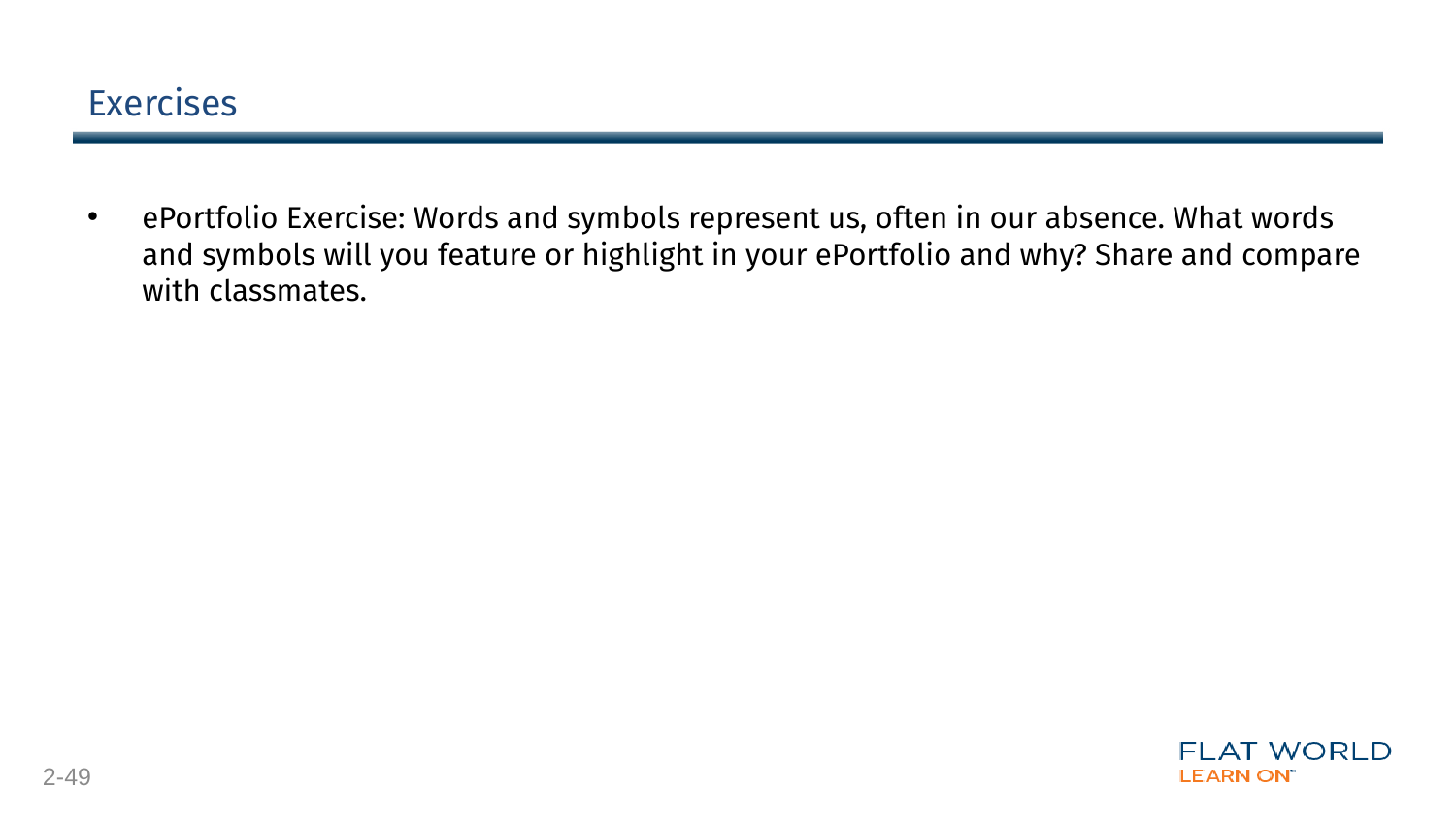

# Exercises
ePortfolio Exercise: Words and symbols represent us, often in our absence. What words and symbols will you feature or highlight in your ePortfolio and why? Share and compare with classmates.
2-49